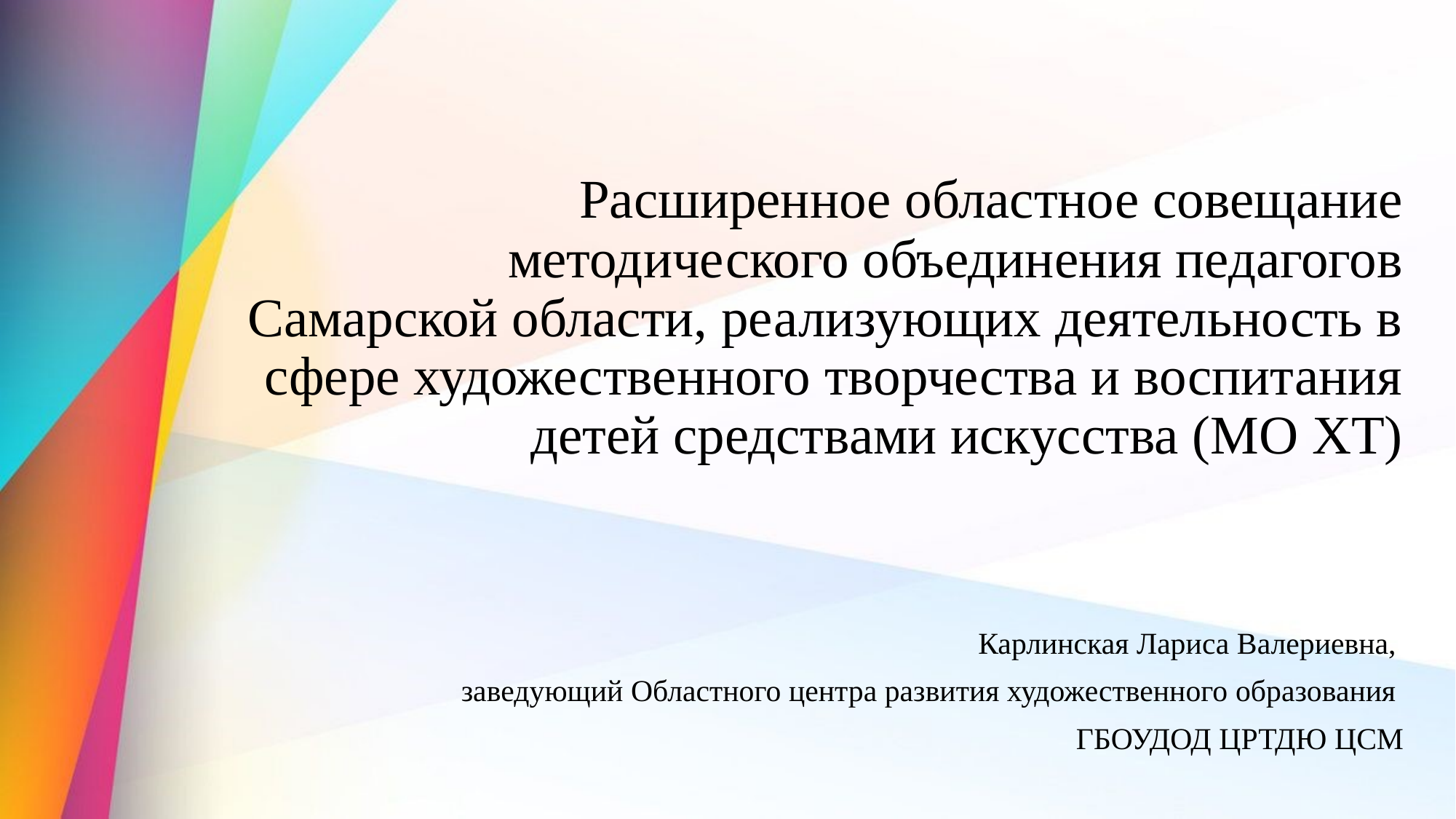

# Расширенное областное совещание методического объединения педагогов Самарской области, реализующих деятельность в сфере художественного творчества и воспитания детей средствами искусства (МО ХТ)
Карлинская Лариса Валериевна,
заведующий Областного центра развития художественного образования
ГБОУДОД ЦРТДЮ ЦСМ